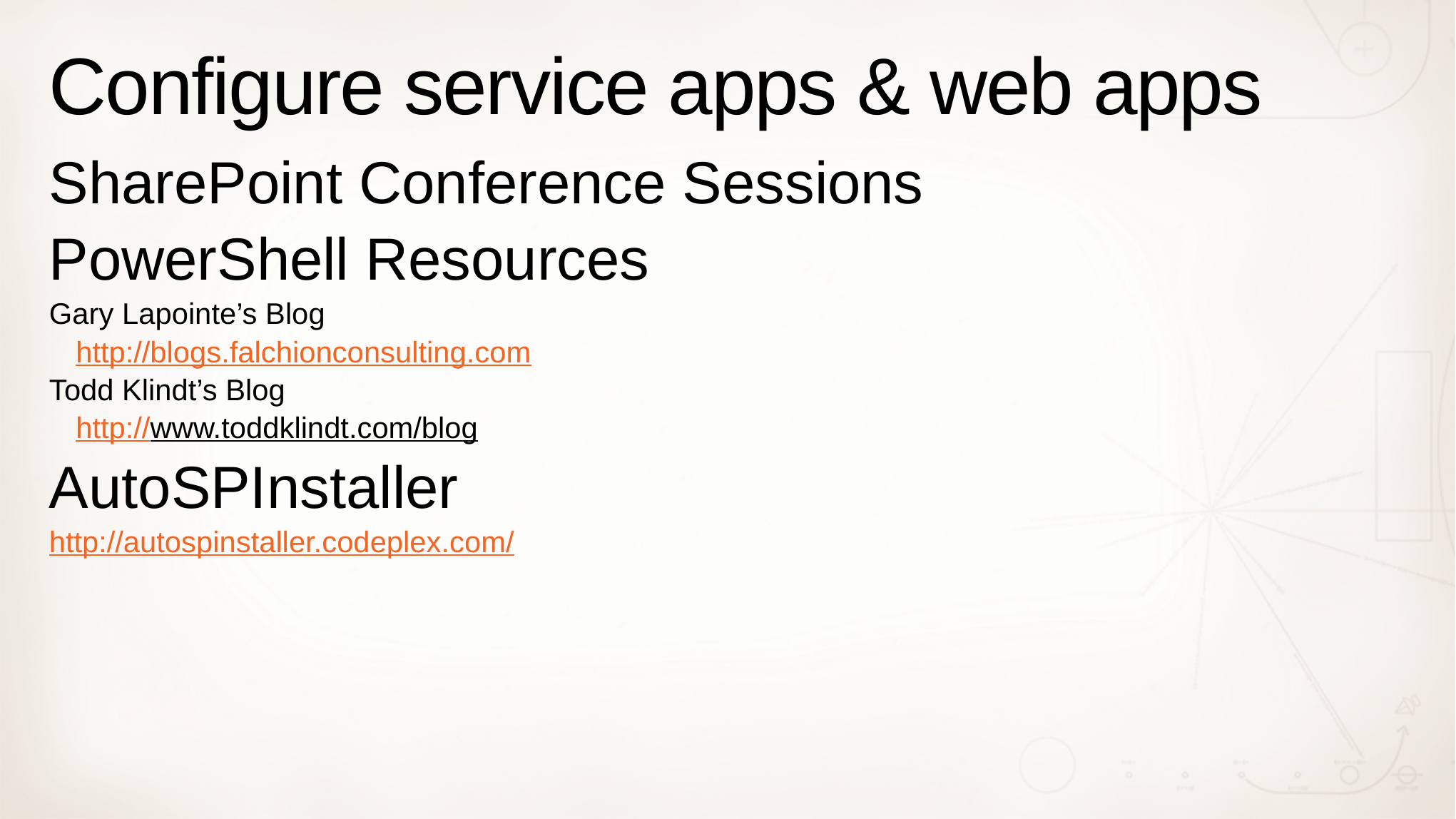

# Configure service apps & web apps
SharePoint Conference Sessions
PowerShell Resources
Gary Lapointe’s Blog
http://blogs.falchionconsulting.com
Todd Klindt’s Blog
http://www.toddklindt.com/blog
AutoSPInstaller
http://autospinstaller.codeplex.com/